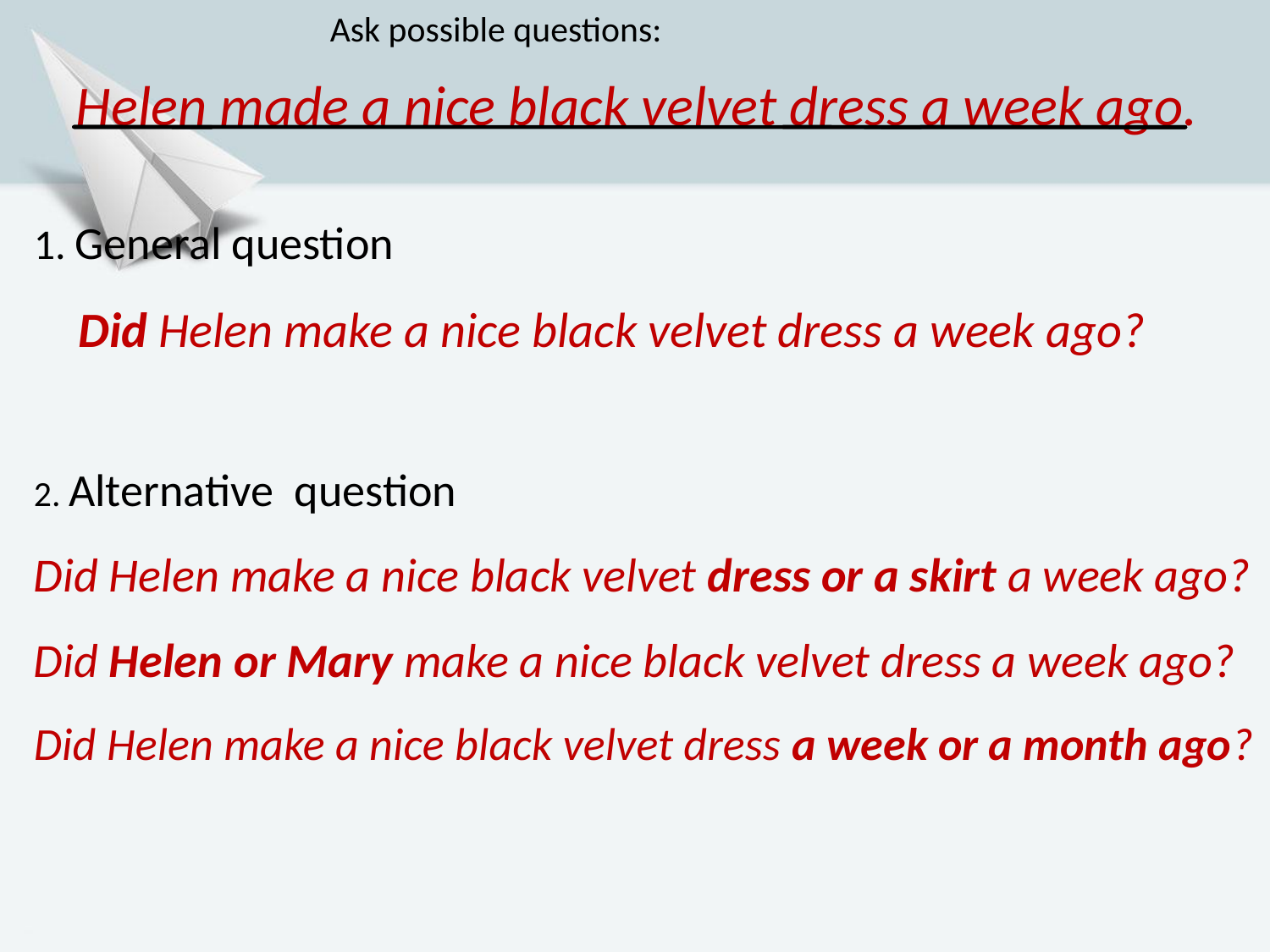

Ask possible questions:

Helen made a nice black velvet dress a week ago.
1. General question
    Did Helen make a nice black velvet dress a week ago?

2. Alternative  question
Did Helen make a nice black velvet dress or a skirt a week ago?
Did Helen or Mary make a nice black velvet dress a week ago?
Did Helen make a nice black velvet dress a week or a month ago?